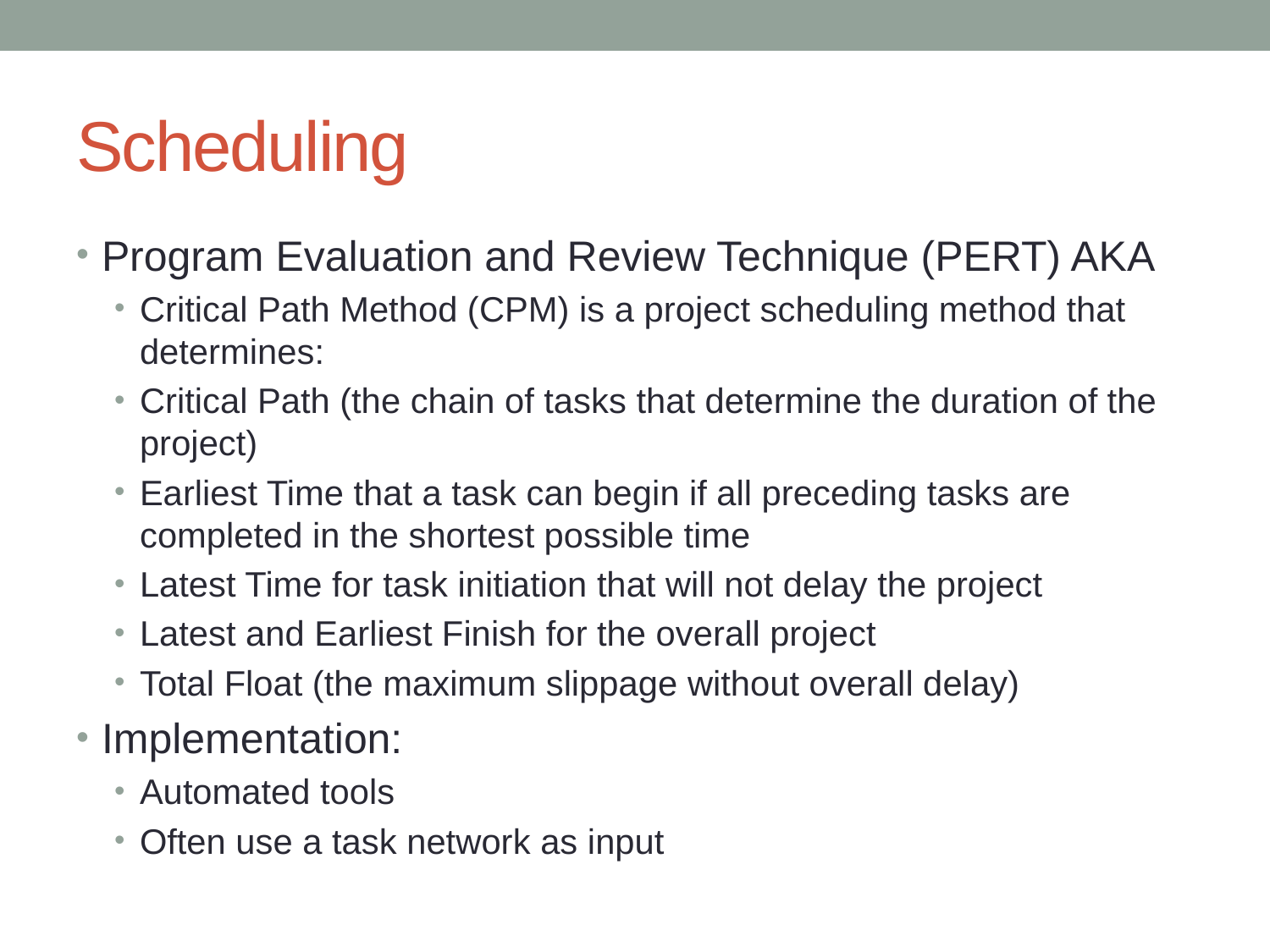

# Scheduling
Program Evaluation and Review Technique (PERT) AKA
Critical Path Method (CPM) is a project scheduling method that determines:
Critical Path (the chain of tasks that determine the duration of the project)
Earliest Time that a task can begin if all preceding tasks are completed in the shortest possible time
Latest Time for task initiation that will not delay the project
Latest and Earliest Finish for the overall project
Total Float (the maximum slippage without overall delay)
Implementation:
Automated tools
Often use a task network as input